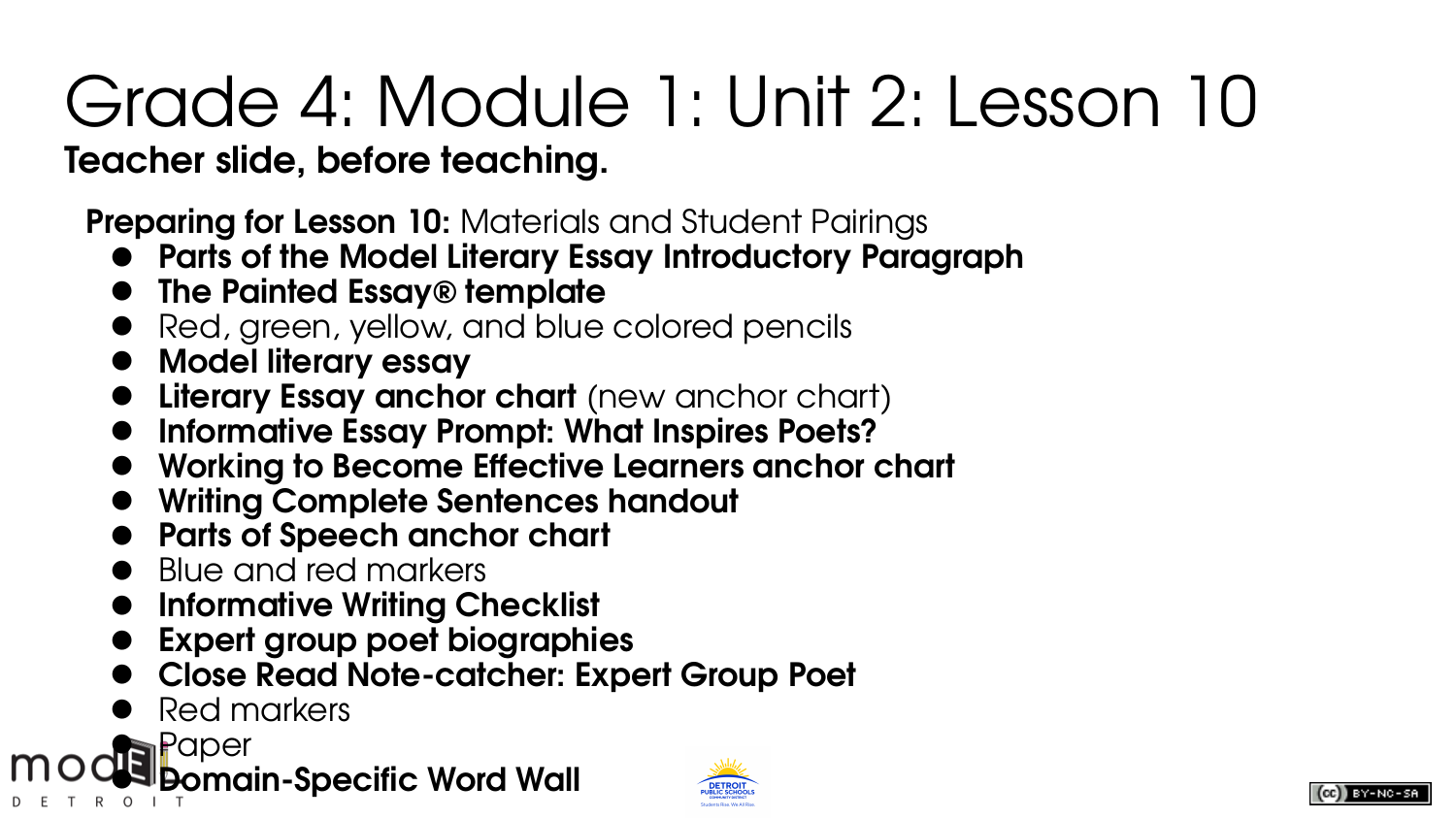

# Grade 4: Module 1: Unit 2: Lesson 10
Teacher slide, before teaching.
Preparing for Lesson 10: Materials and Student Pairings
Parts of the Model Literary Essay Introductory Paragraph
The Painted Essay® template
Red, green, yellow, and blue colored pencils
Model literary essay
Literary Essay anchor chart (new anchor chart)
Informative Essay Prompt: What Inspires Poets?
Working to Become Effective Learners anchor chart
Writing Complete Sentences handout
Parts of Speech anchor chart
Blue and red markers
Informative Writing Checklist
Expert group poet biographies
Close Read Note-catcher: Expert Group Poet
Red markers
Paper
Domain-Specific Word Wall